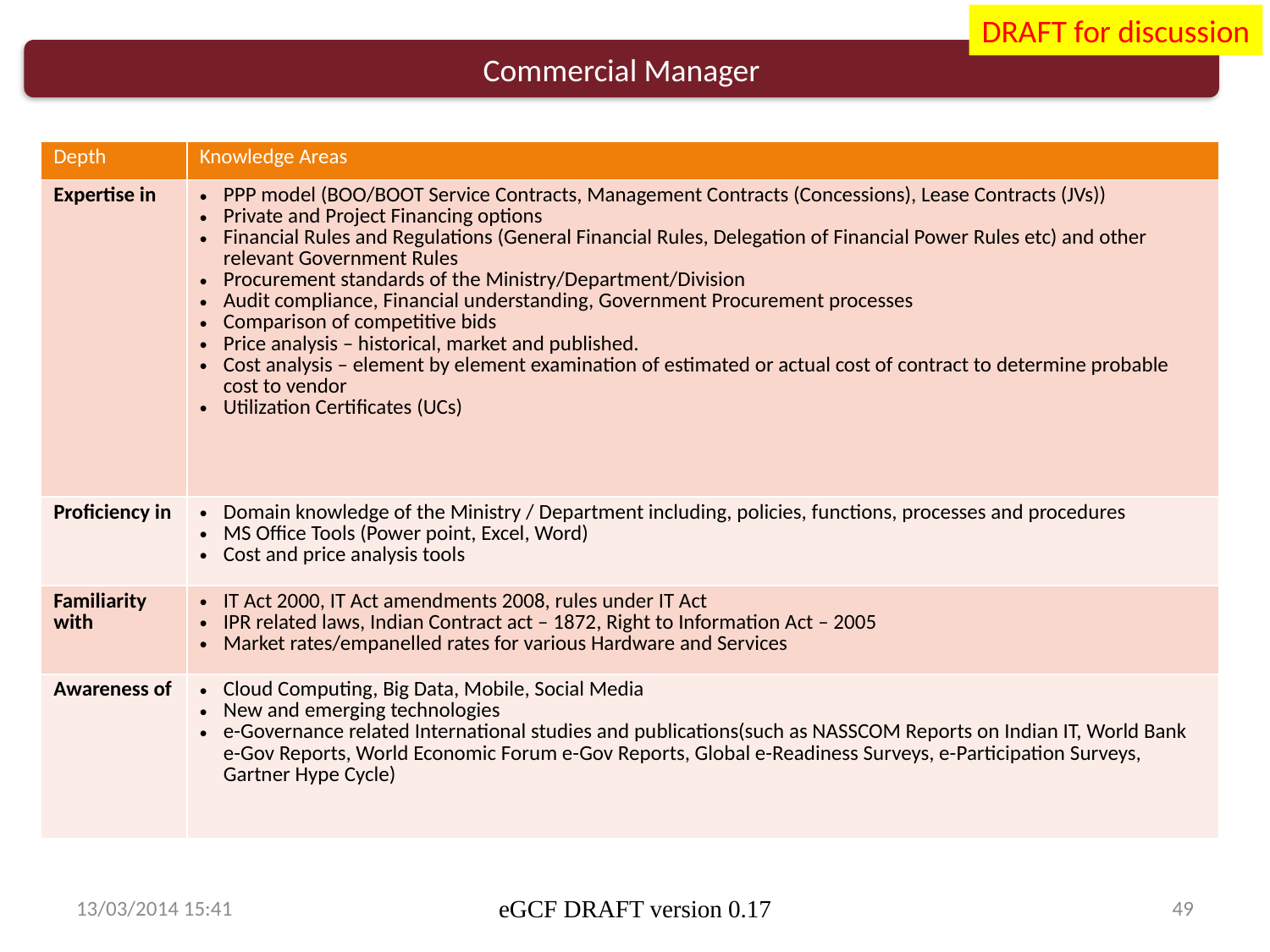

DRAFT for discussion
Commercial Manager
| Depth | Knowledge Areas |
| --- | --- |
| Expertise in | PPP model (BOO/BOOT Service Contracts, Management Contracts (Concessions), Lease Contracts (JVs)) Private and Project Financing options Financial Rules and Regulations (General Financial Rules, Delegation of Financial Power Rules etc) and other relevant Government Rules Procurement standards of the Ministry/Department/Division Audit compliance, Financial understanding, Government Procurement processes Comparison of competitive bids Price analysis – historical, market and published. Cost analysis – element by element examination of estimated or actual cost of contract to determine probable cost to vendor Utilization Certificates (UCs) |
| Proficiency in | Domain knowledge of the Ministry / Department including, policies, functions, processes and procedures MS Office Tools (Power point, Excel, Word) Cost and price analysis tools |
| Familiarity with | IT Act 2000, IT Act amendments 2008, rules under IT Act IPR related laws, Indian Contract act – 1872, Right to Information Act – 2005 Market rates/empanelled rates for various Hardware and Services |
| Awareness of | Cloud Computing, Big Data, Mobile, Social Media New and emerging technologies e-Governance related International studies and publications(such as NASSCOM Reports on Indian IT, World Bank e-Gov Reports, World Economic Forum e-Gov Reports, Global e-Readiness Surveys, e-Participation Surveys, Gartner Hype Cycle) |
13/03/2014 15:41
eGCF DRAFT version 0.17
49